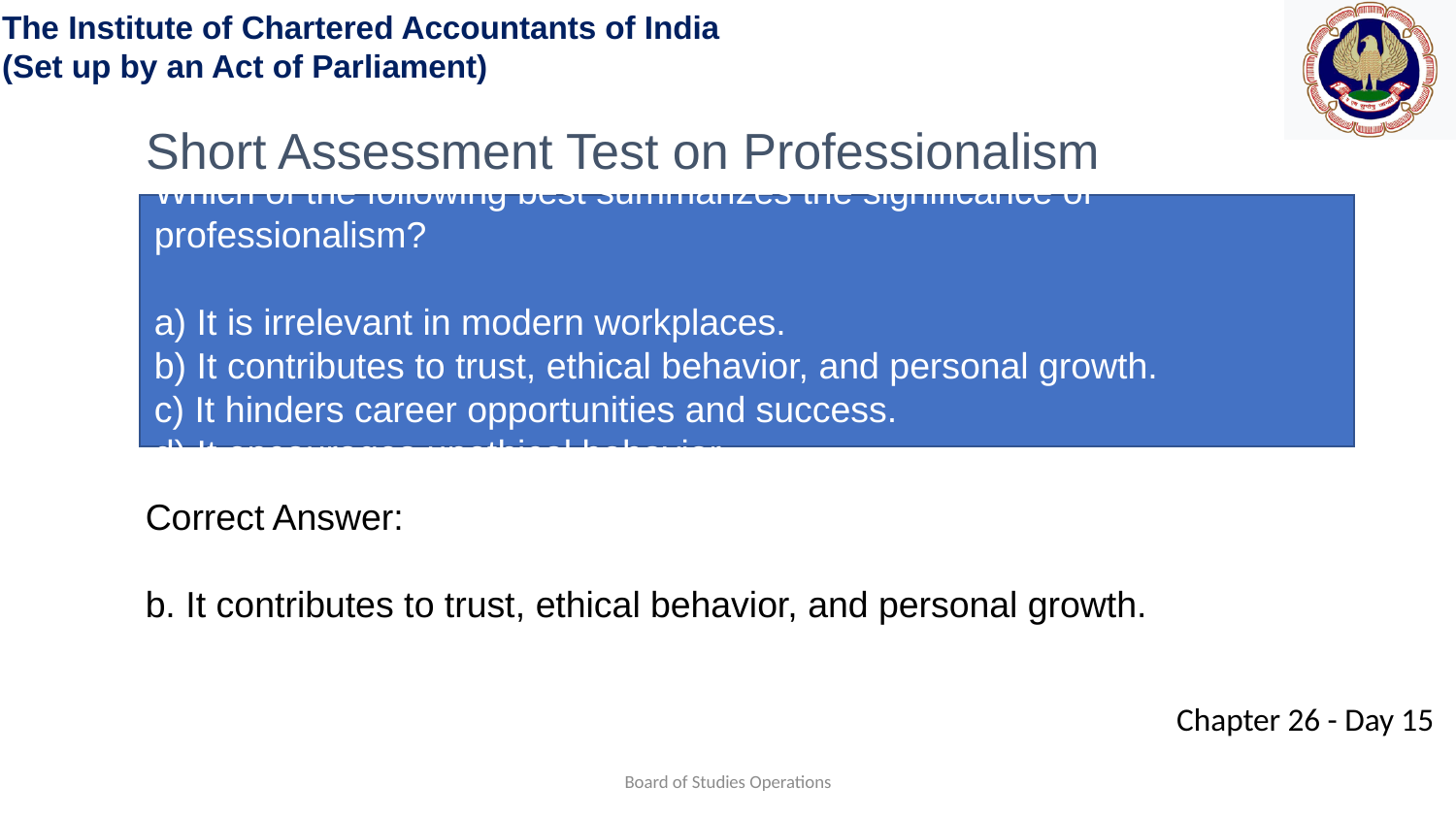

Short Assessment Test on Professionalism
Which of the following best summarizes the significance of professionalism?

a) It is irrelevant in modern workplaces.
b) It contributes to trust, ethical behavior, and personal growth.
c) It hinders career opportunities and success.
d) It encourages unethical behavior
Correct Answer:

b. It contributes to trust, ethical behavior, and personal growth.
Board of Studies Operations